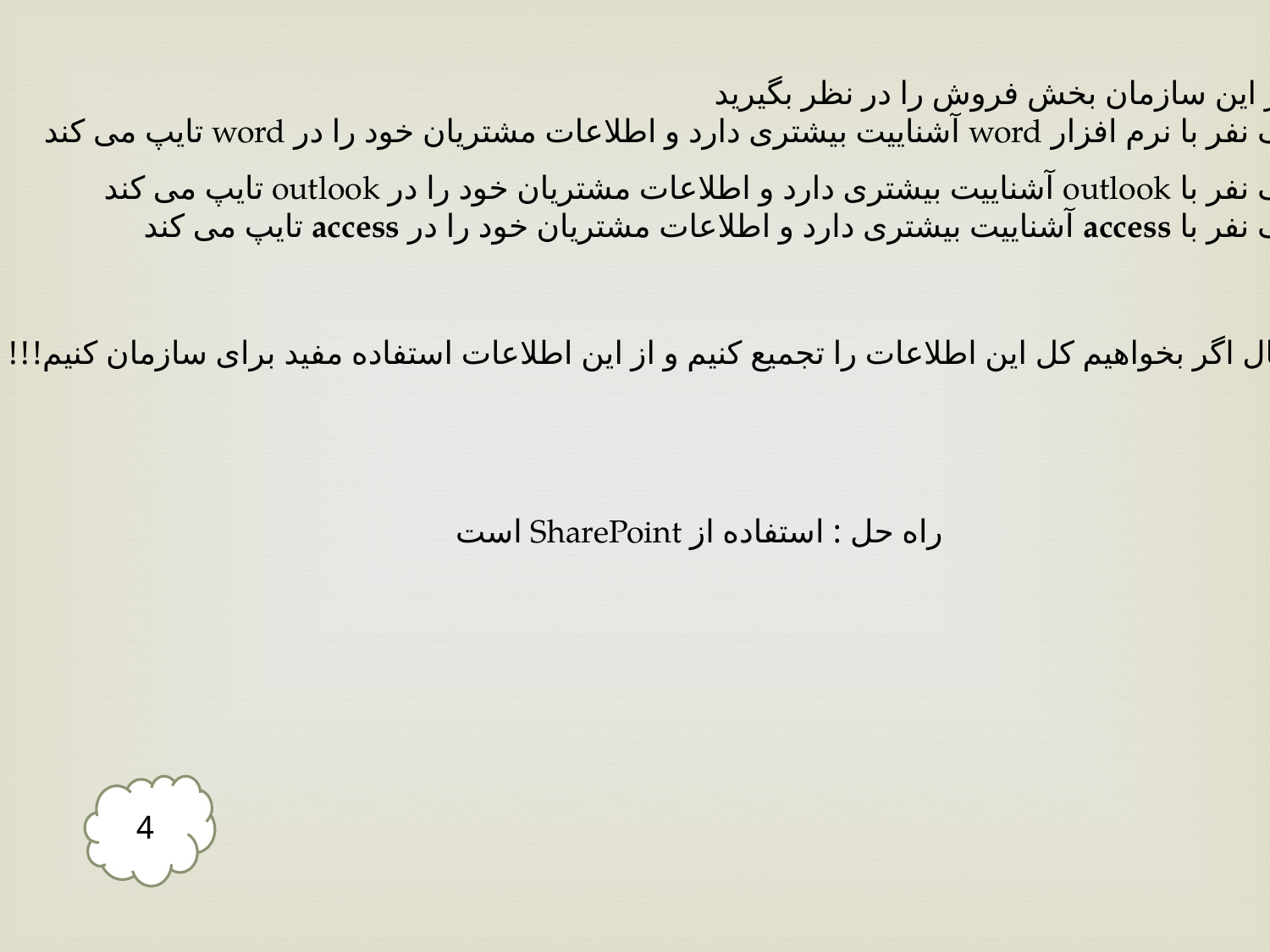

در این سازمان بخش فروش را در نظر بگیرید
یک نفر با نرم افزار word آشناییت بیشتری دارد و اطلاعات مشتریان خود را در word تایپ می کند
یک نفر با outlook آشناییت بیشتری دارد و اطلاعات مشتریان خود را در outlook تایپ می کند
یک نفر با access آشناییت بیشتری دارد و اطلاعات مشتریان خود را در access تایپ می کند

حال اگر بخواهیم کل این اطلاعات را تجمیع کنیم و از این اطلاعات استفاده مفید برای سازمان کنیم!!!
راه حل : استفاده از SharePoint است